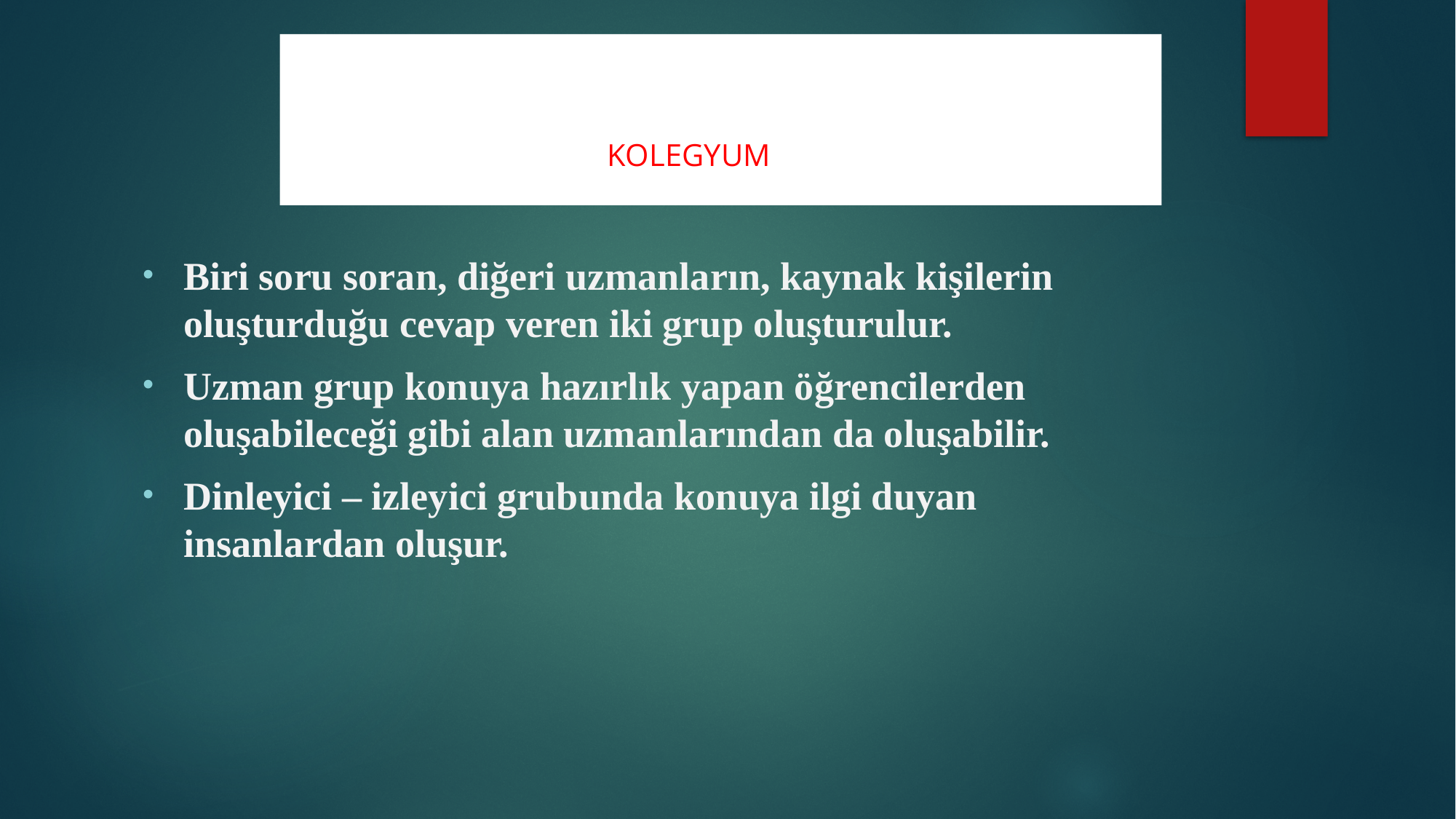

# KOLEGYUM

Biri soru soran, diğeri uzmanların, kaynak kişilerin oluşturduğu cevap veren iki grup oluşturulur.
Uzman grup konuya hazırlık yapan öğrencilerden oluşabileceği gibi alan uzmanlarından da oluşabilir.
Dinleyici – izleyici grubunda konuya ilgi duyan insanlardan oluşur.